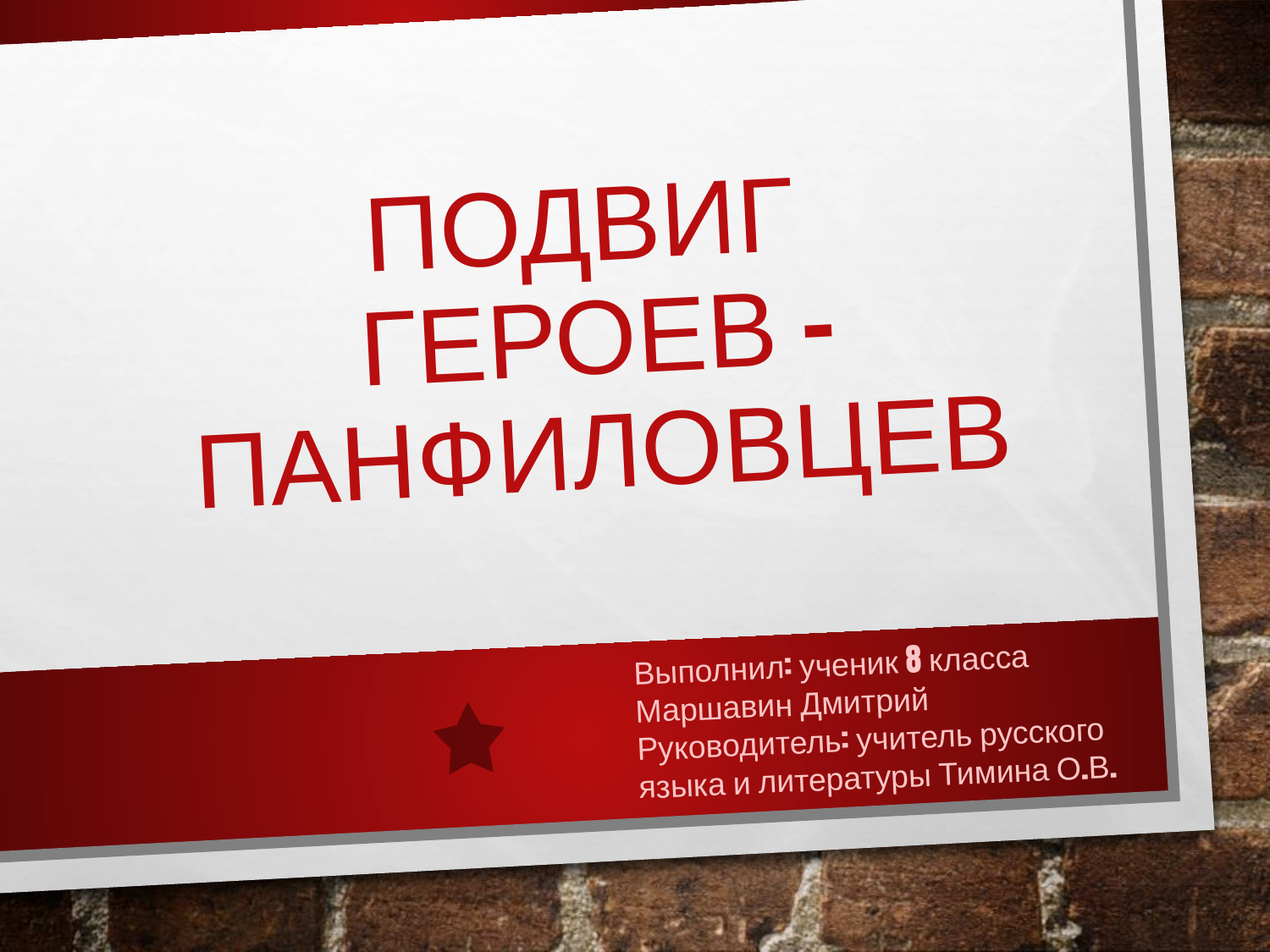

# Подвиг героев - панфиловцев
Выполнил: ученик 8 класса
Маршавин Дмитрий
Руководитель: учитель русского языка и литературы Тимина О.В.